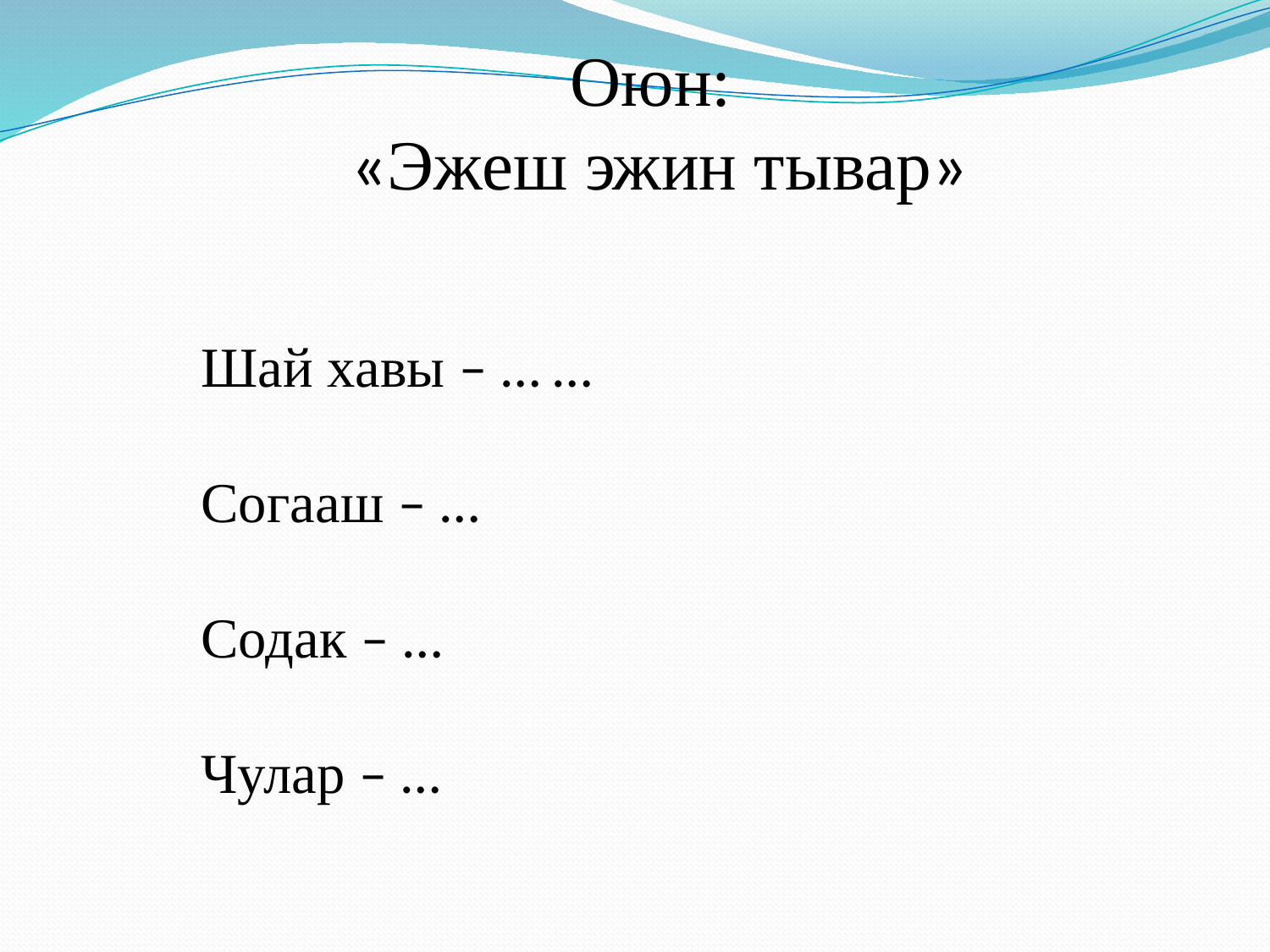

Оюн:
«Эжеш эжин тывар»
Шай хавы – … …

Согааш – …

Содак – …

Чулар – …